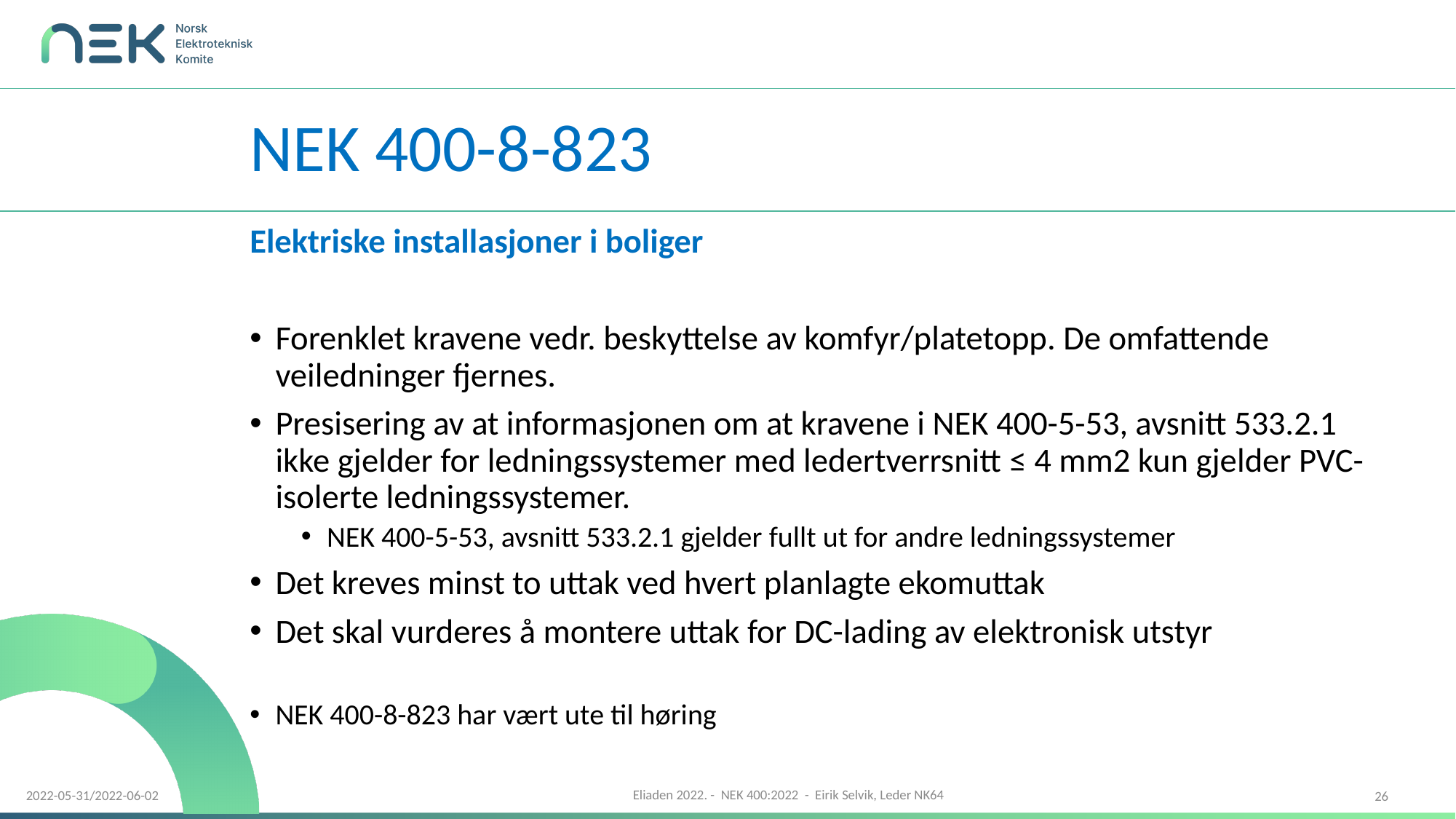

# NEK 400-8-823
Elektriske installasjoner i boliger

Forenklet kravene vedr. beskyttelse av komfyr/platetopp. De omfattende veiledninger fjernes.
Presisering av at informasjonen om at kravene i NEK 400-5-53, avsnitt 533.2.1 ikke gjelder for ledningssystemer med ledertverrsnitt ≤ 4 mm2 kun gjelder PVC-isolerte ledningssystemer.
NEK 400-5-53, avsnitt 533.2.1 gjelder fullt ut for andre ledningssystemer
Det kreves minst to uttak ved hvert planlagte ekomuttak
Det skal vurderes å montere uttak for DC-lading av elektronisk utstyr

NEK 400-8-823 har vært ute til høring
26
2022-05-31/2022-06-02
Eliaden 2022. -  NEK 400:2022  -  Eirik Selvik, Leder NK64